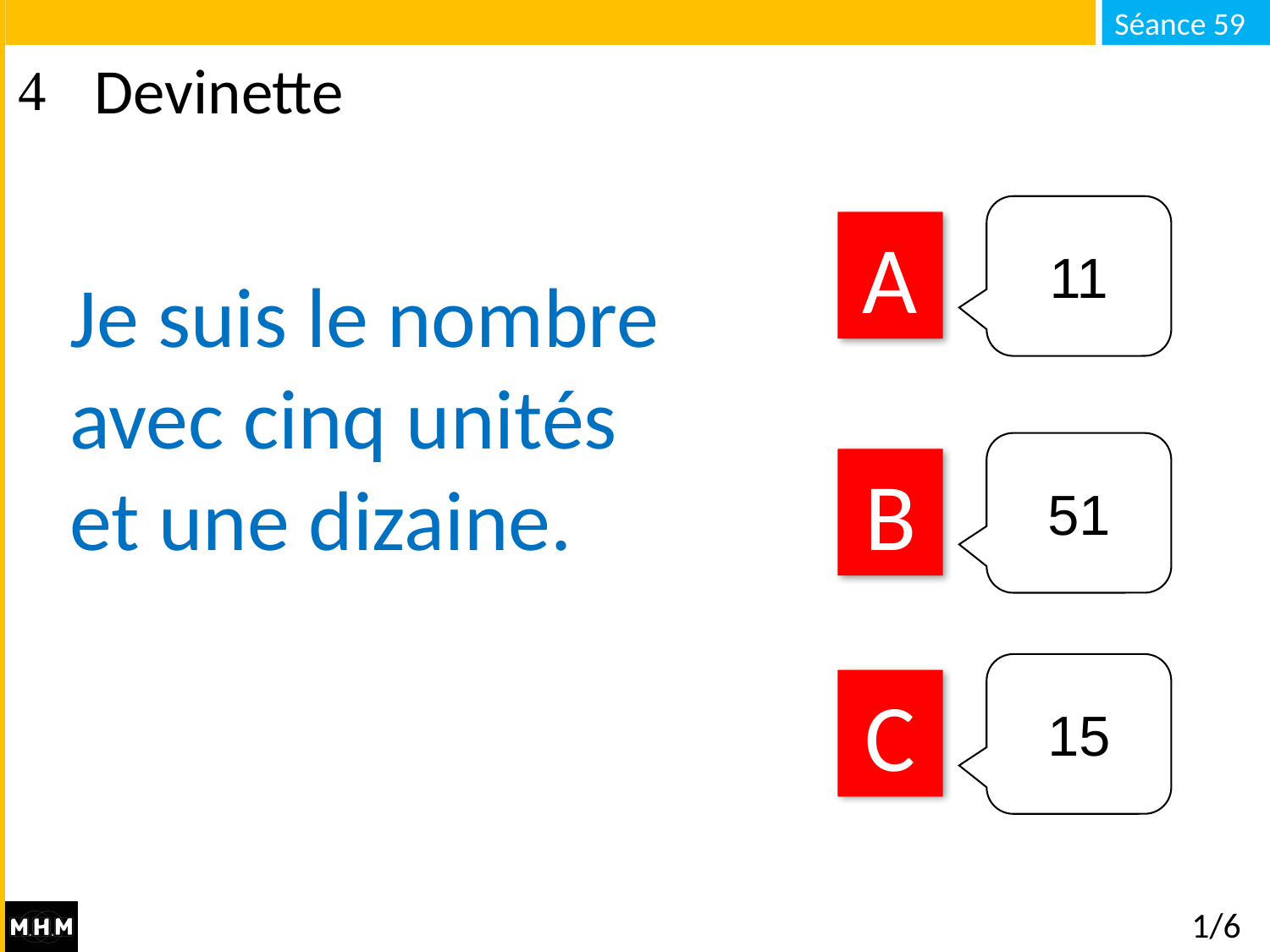

# Devinette
11
A
Je suis le nombre avec cinq unités et une dizaine.
51
B
15
C
1/6